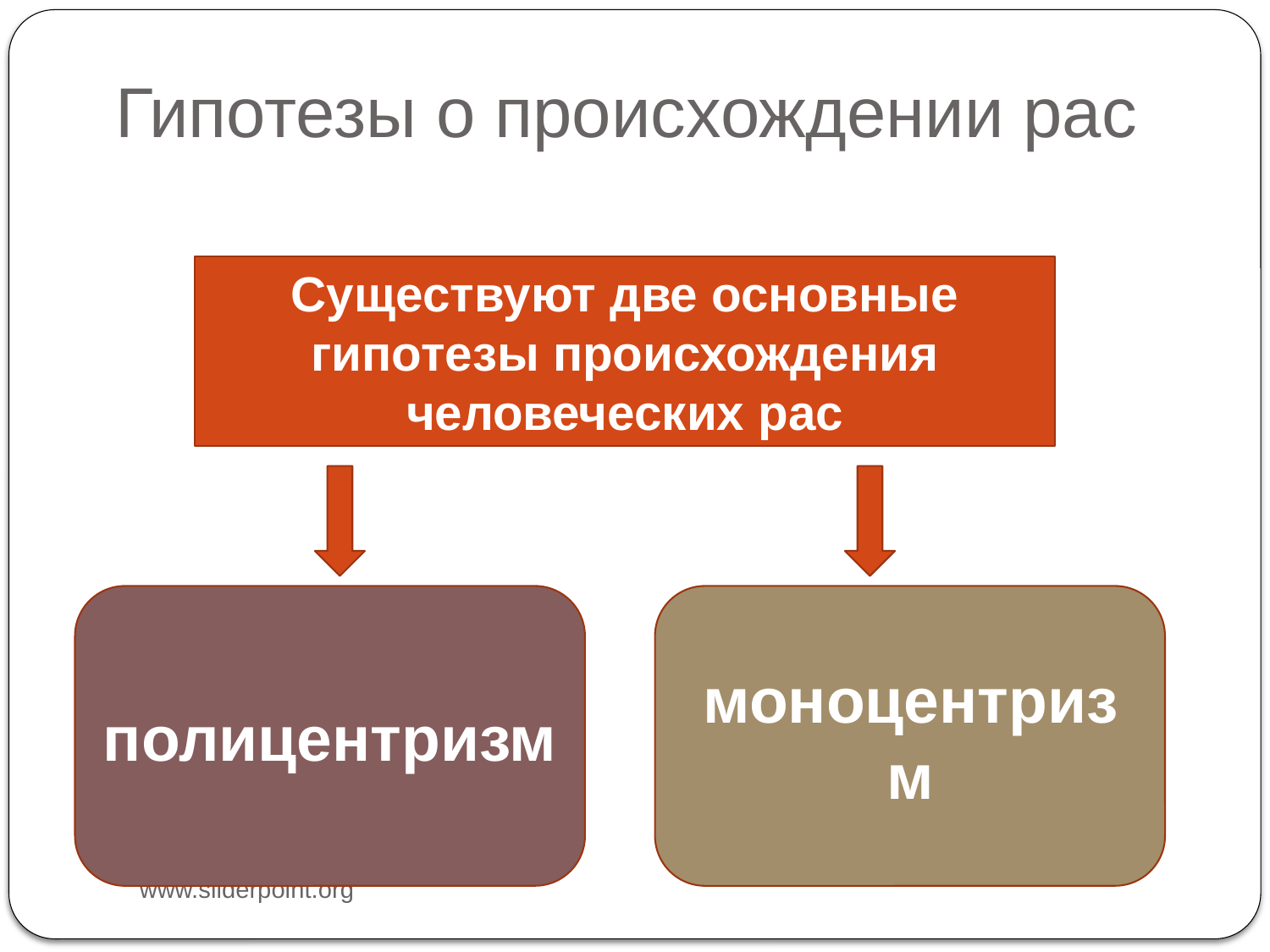

# Гипотезы о происхождении рас
Существуют две основные гипотезы происхождения человеческих рас

полицентризм
моноцентризм
www.sliderpoint.org